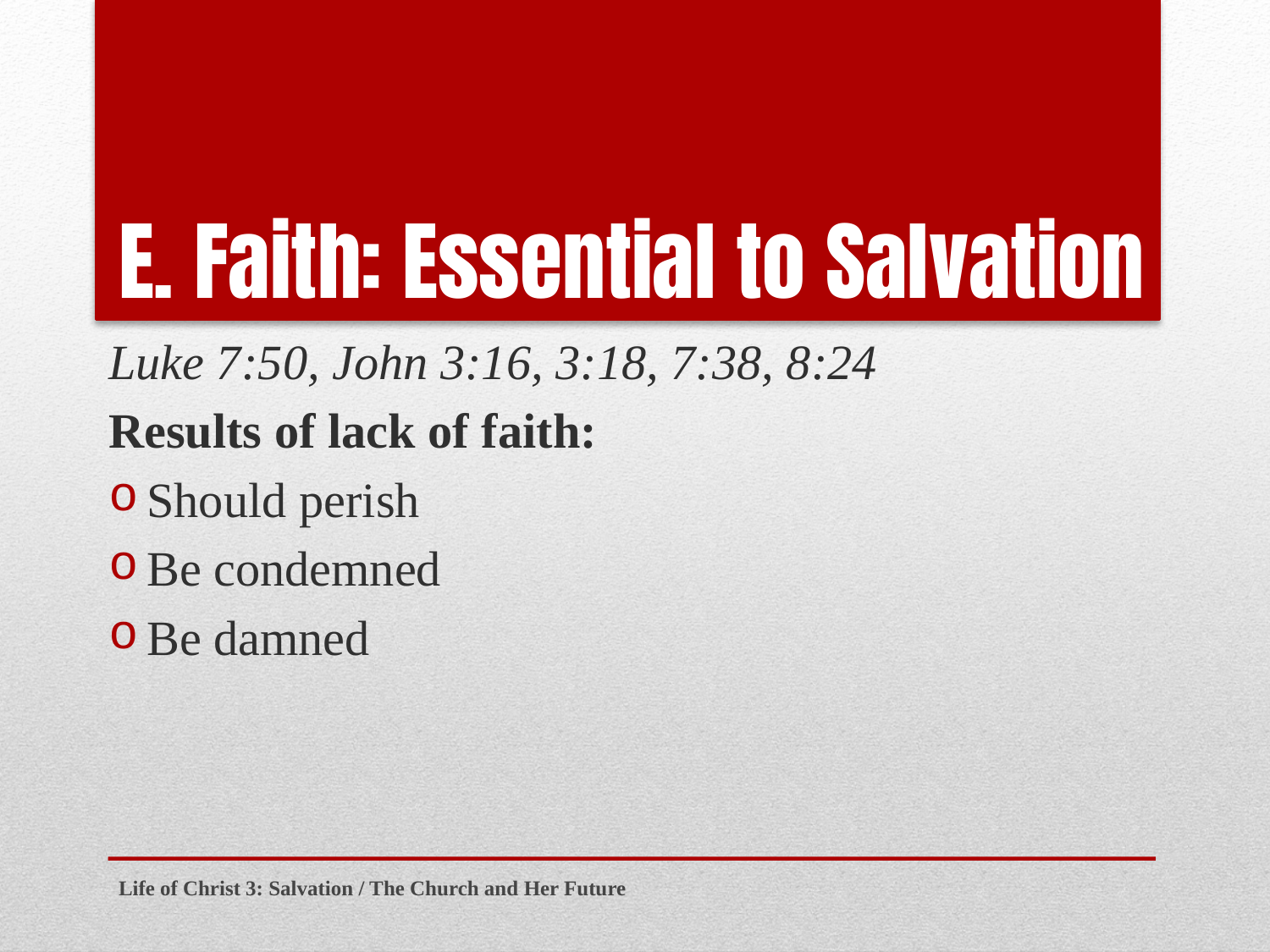

# E. Faith: Essential to Salvation
Luke 7:50, John 3:16, 3:18, 7:38, 8:24
Results of lack of faith:
Should perish
Be condemned
Be damned
Life of Christ 3: Salvation / The Church and Her Future